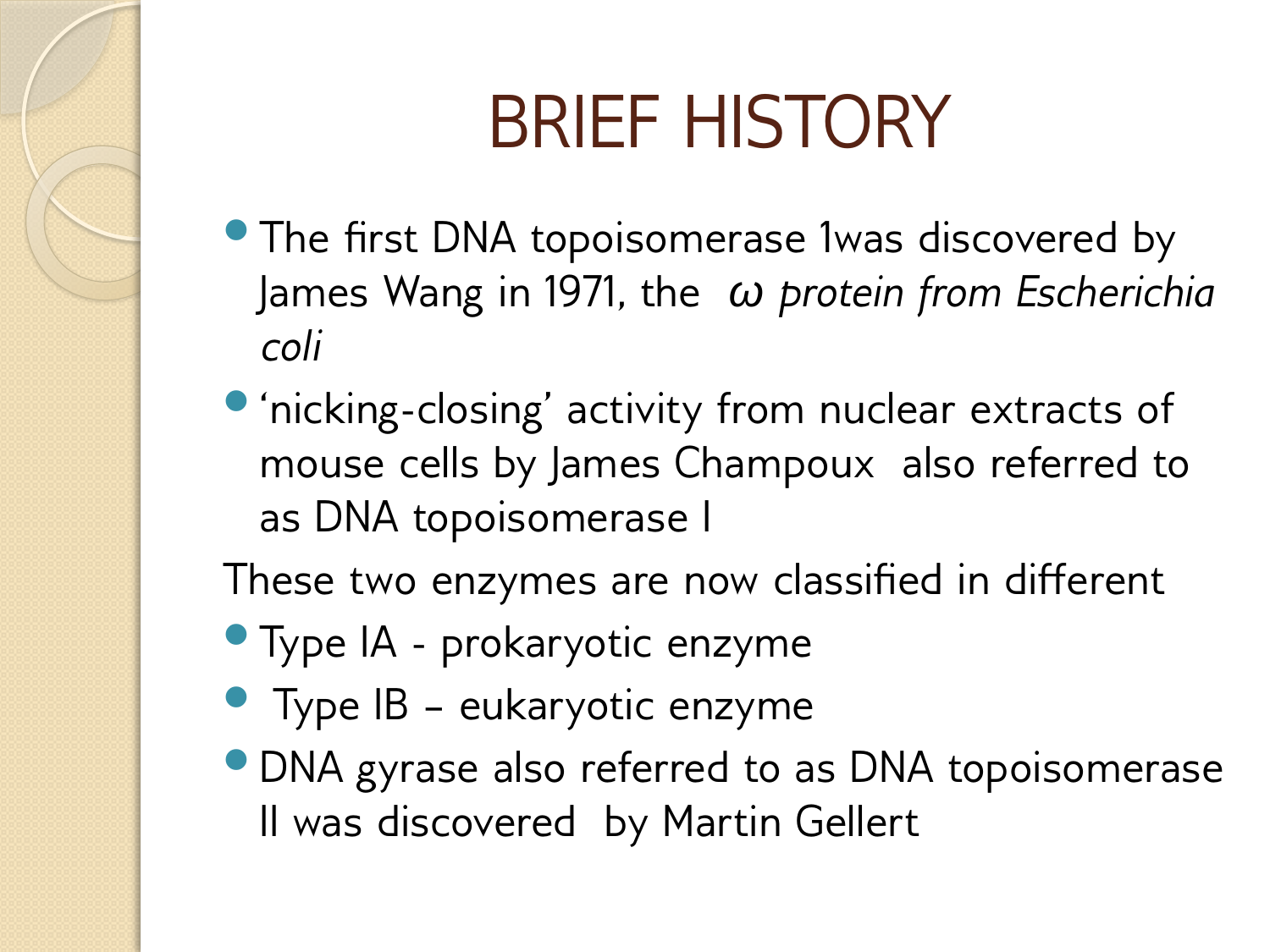

# BRIEF HISTORY
The first DNA topoisomerase 1was discovered by James Wang in 1971, the  ω protein from Escherichia coli
‘nicking-closing’ activity from nuclear extracts of mouse cells by James Champoux  also referred to as DNA topoisomerase I
These two enzymes are now classified in different
Type IA - prokaryotic enzyme
 Type IB – eukaryotic enzyme
DNA gyrase also referred to as DNA topoisomerase II was discovered  by Martin Gellert